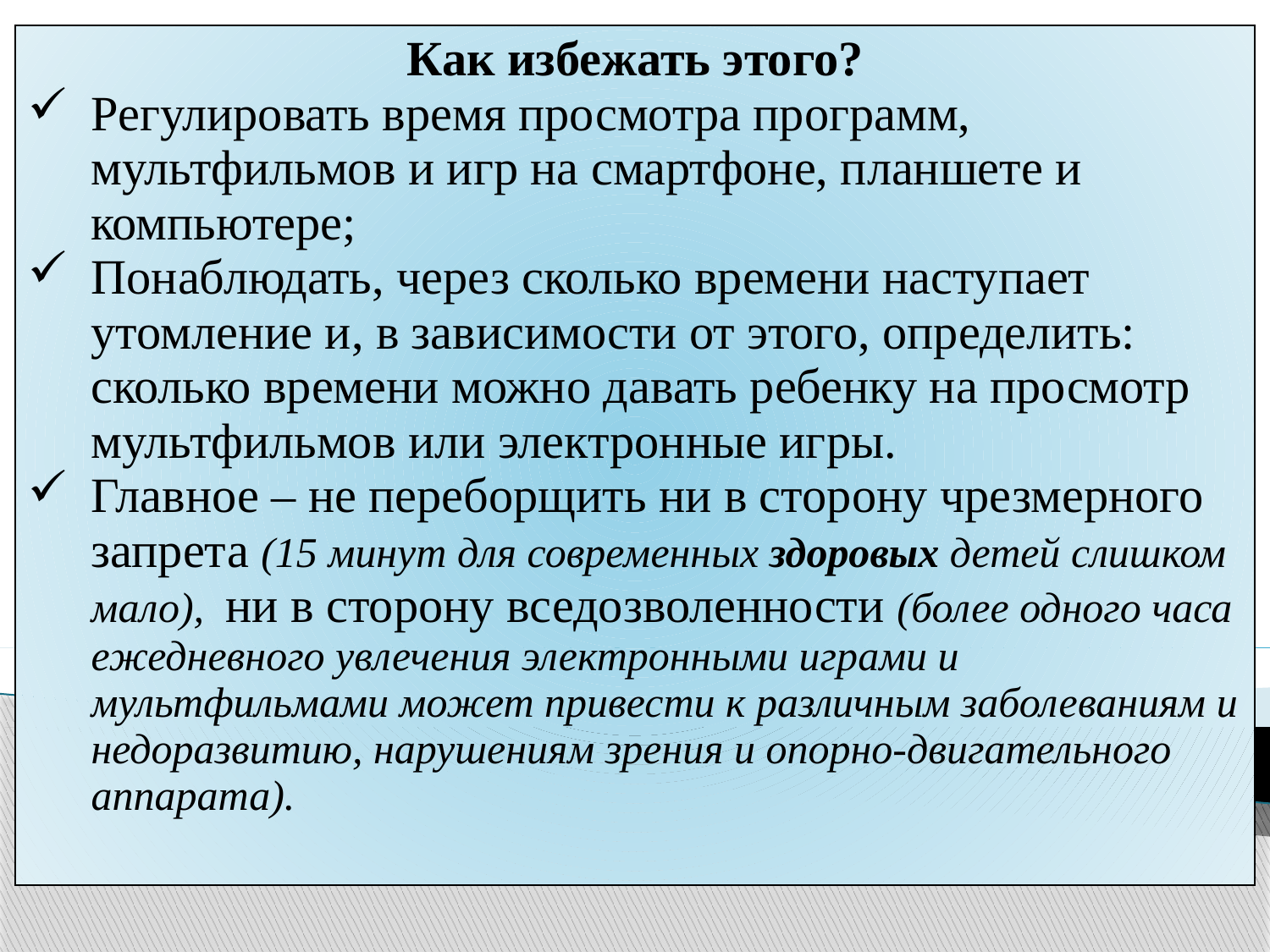

| Как избежать этого? Регулировать время просмотра программ, мультфильмов и игр на смартфоне, планшете и компьютере; Понаблюдать, через сколько времени наступает утомление и, в зависимости от этого, определить: сколько времени можно давать ребенку на просмотр мультфильмов или электронные игры. Главное – не переборщить ни в сторону чрезмерного запрета (15 минут для современных здоровых детей слишком мало), ни в сторону вседозволенности (более одного часа ежедневного увлечения электронными играми и мультфильмами может привести к различным заболеваниям и недоразвитию, нарушениям зрения и опорно-двигательного аппарата). |
| --- |